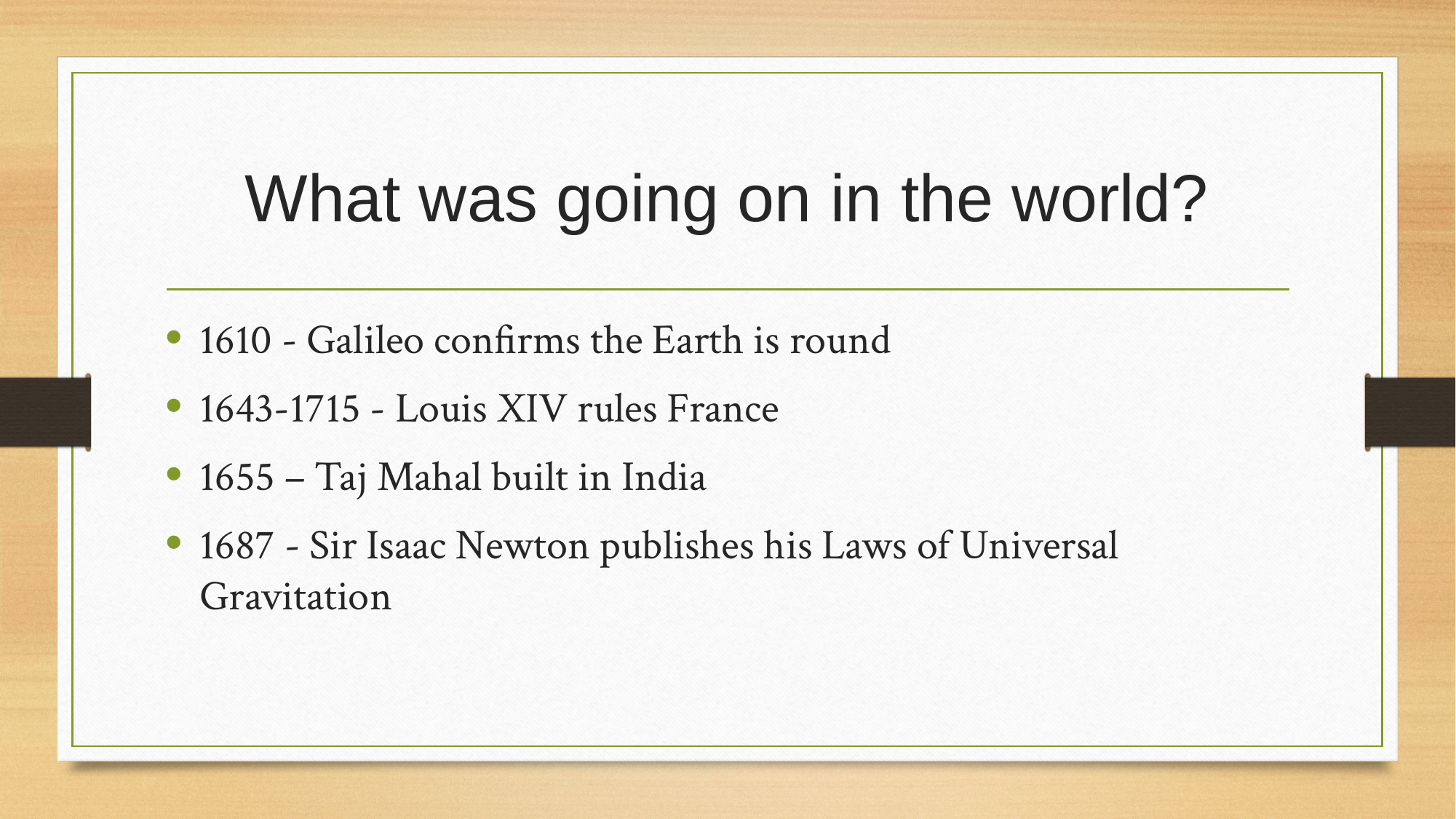

# What was going on in the world?
1610 - Galileo confirms the Earth is round
1643-1715 - Louis XIV rules France
1655 – Taj Mahal built in India
1687 - Sir Isaac Newton publishes his Laws of Universal Gravitation